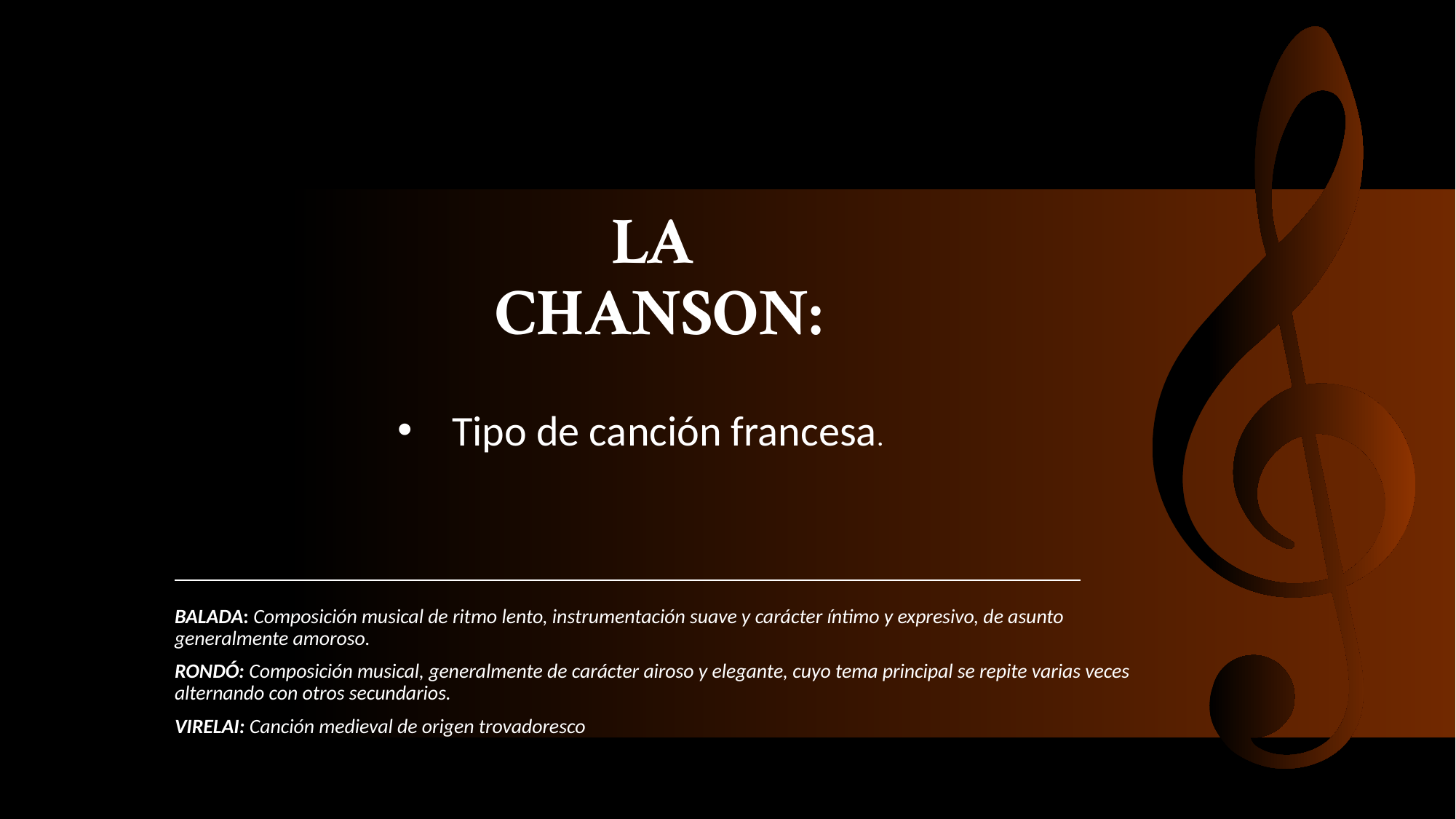

# LA CHANSON:
Tipo de canción francesa.
BALADA: Composición musical de ritmo lento, instrumentación suave y carácter íntimo y expresivo, de asunto generalmente amoroso.
RONDÓ: Composición musical, generalmente de carácter airoso y elegante, cuyo tema principal se repite varias veces alternando con otros secundarios.
VIRELAI: Canción medieval de origen trovadoresco